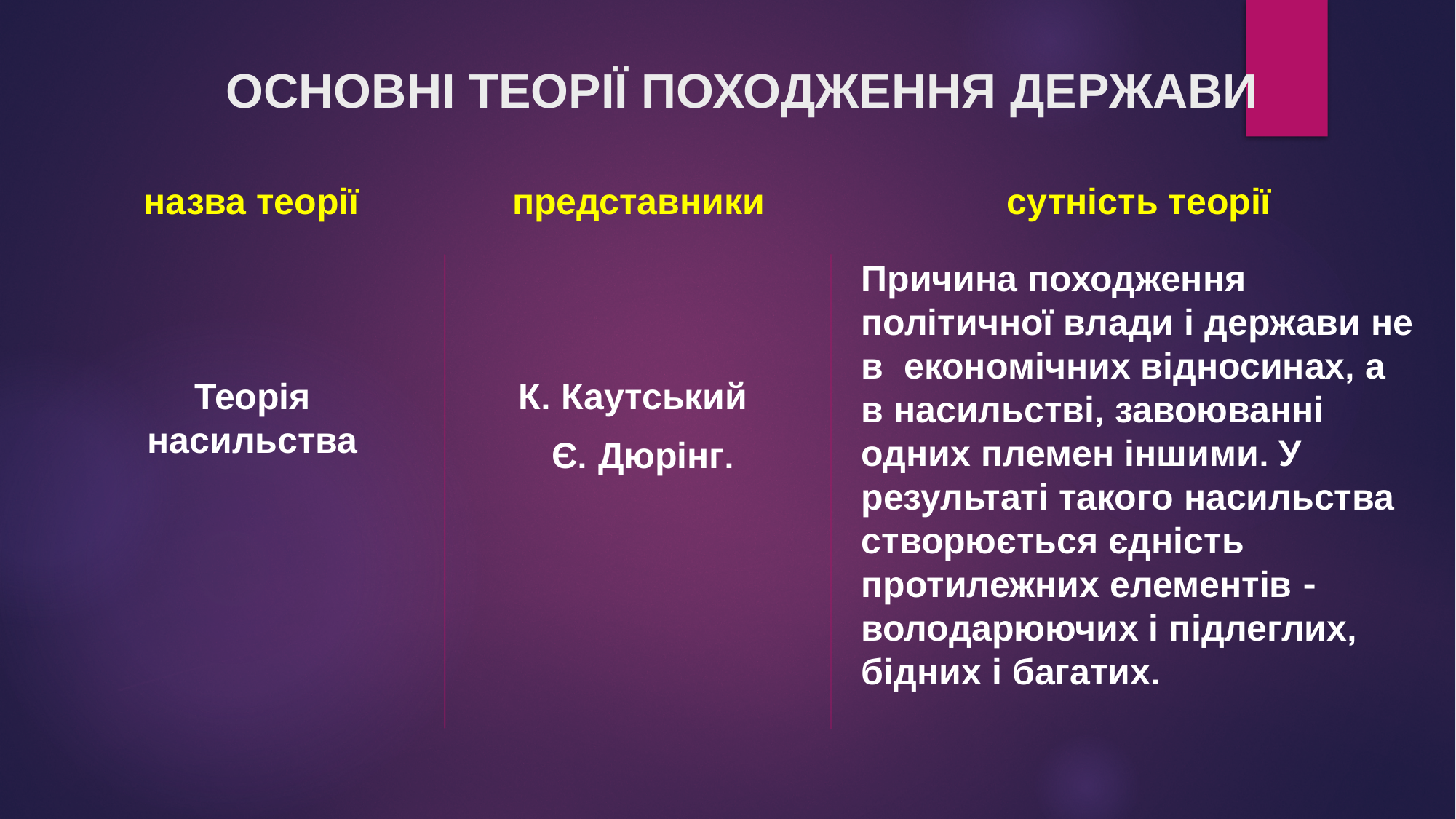

# ОСНОВНІ ТЕОРІЇ ПОХОДЖЕННЯ ДЕРЖАВИ
назва теорії
представники
сутність теорії

Теорія насильства

К. Каутський
 Є. Дюрінг.
Причина походження політичної влади і держави не в  економічних відносинах, а в насильстві, завоюванні одних племен іншими. У результаті такого насильства створюється єдність протилежних елементів - володарюючих і підлеглих, бідних і багатих.